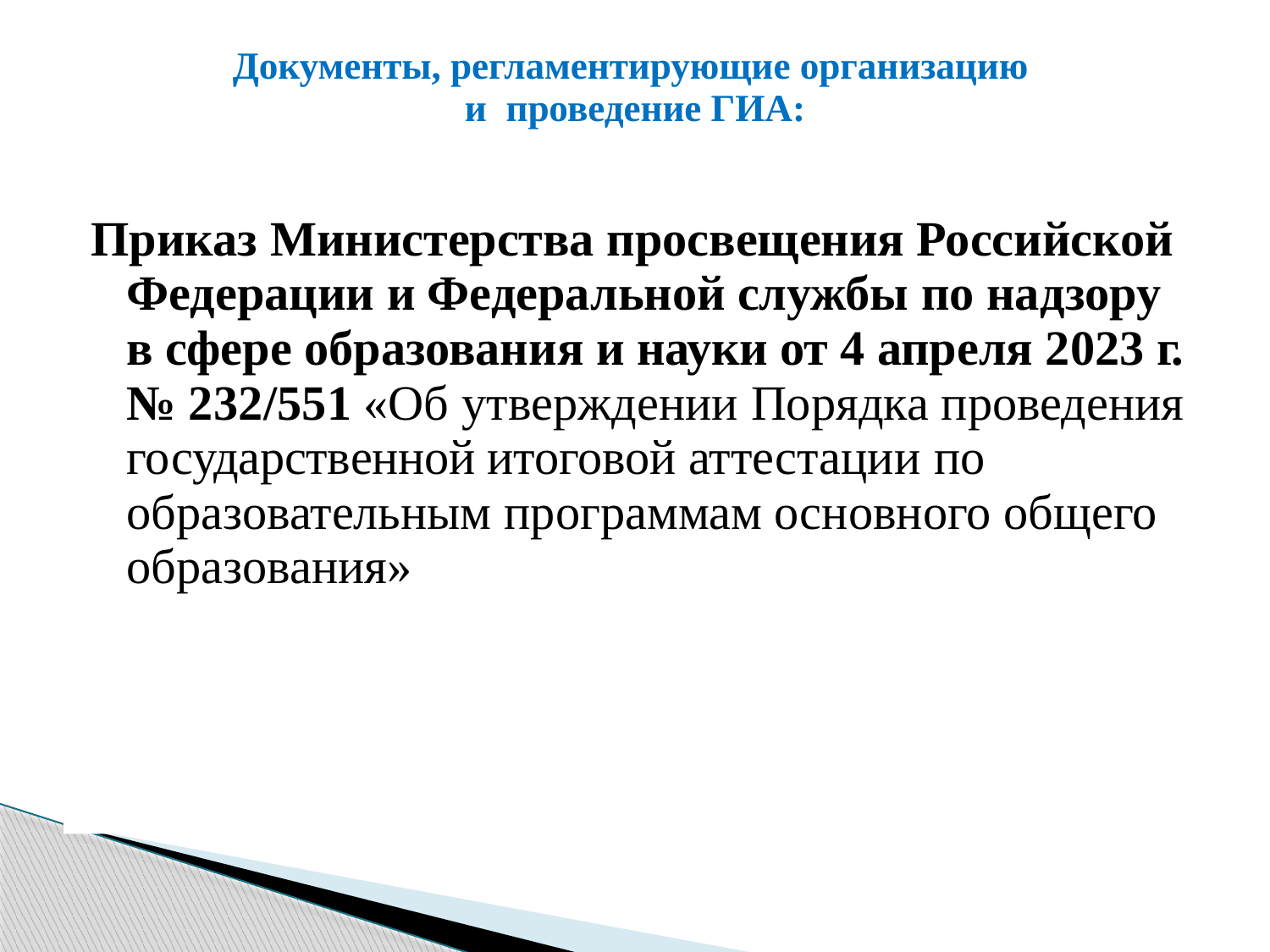

# Документы, регламентирующие организацию и  проведение ГИА:
Приказ Министерства просвещения Российской Федерации и Федеральной службы по надзору в сфере образования и науки от 4 апреля 2023 г. № 232/551 «Об утверждении Порядка проведения государственной итоговой аттестации по образовательным программам основного общего образования»